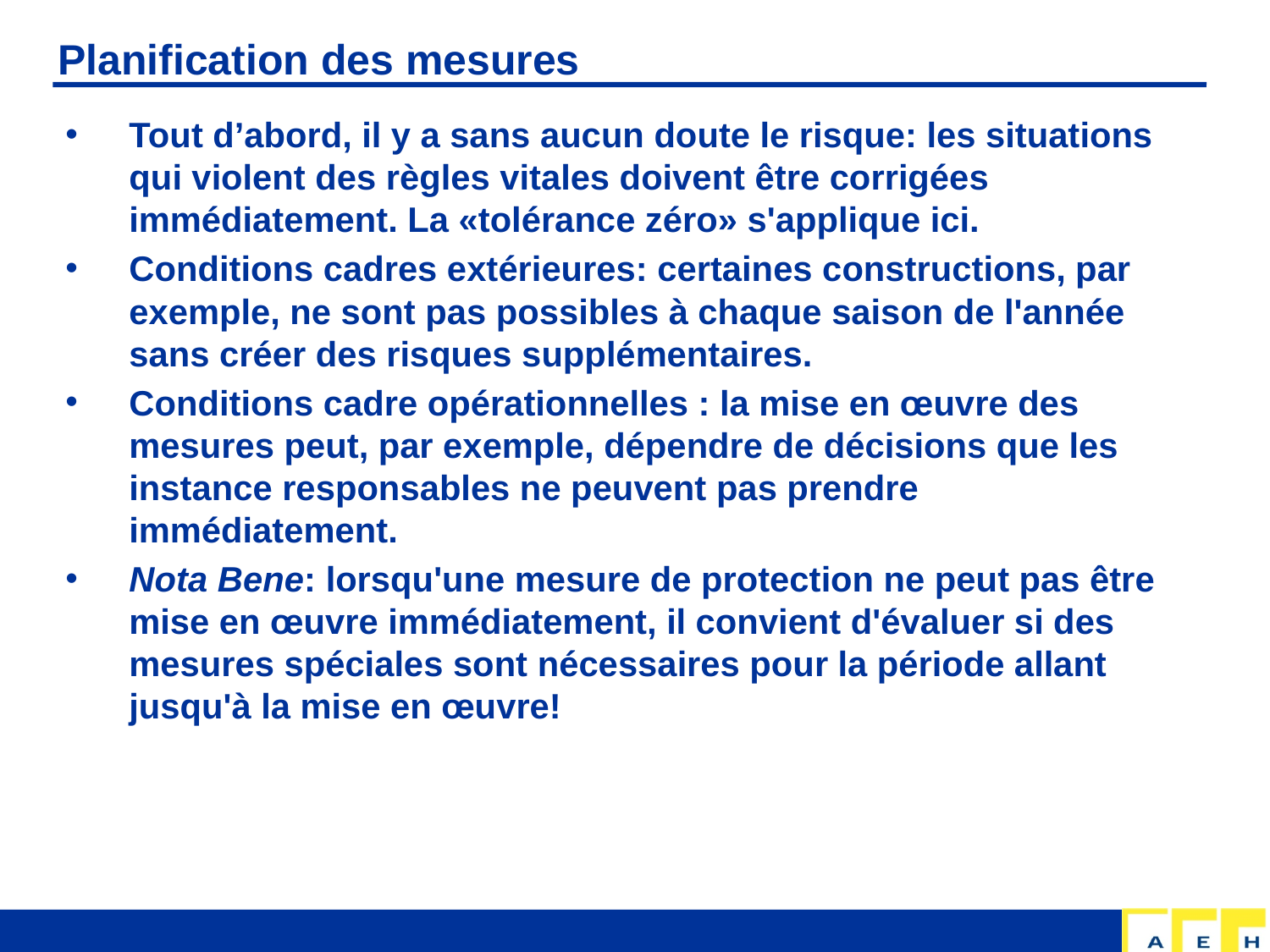

# Planification des mesures
Tout d’abord, il y a sans aucun doute le risque: les situations qui violent des règles vitales doivent être corrigées immédiatement. La «tolérance zéro» s'applique ici.
Conditions cadres extérieures: certaines constructions, par exemple, ne sont pas possibles à chaque saison de l'année sans créer des risques supplémentaires.
Conditions cadre opérationnelles : la mise en œuvre des mesures peut, par exemple, dépendre de décisions que les instance responsables ne peuvent pas prendre immédiatement.
Nota Bene: lorsqu'une mesure de protection ne peut pas être mise en œuvre immédiatement, il convient d'évaluer si des mesures spéciales sont nécessaires pour la période allant jusqu'à la mise en œuvre!